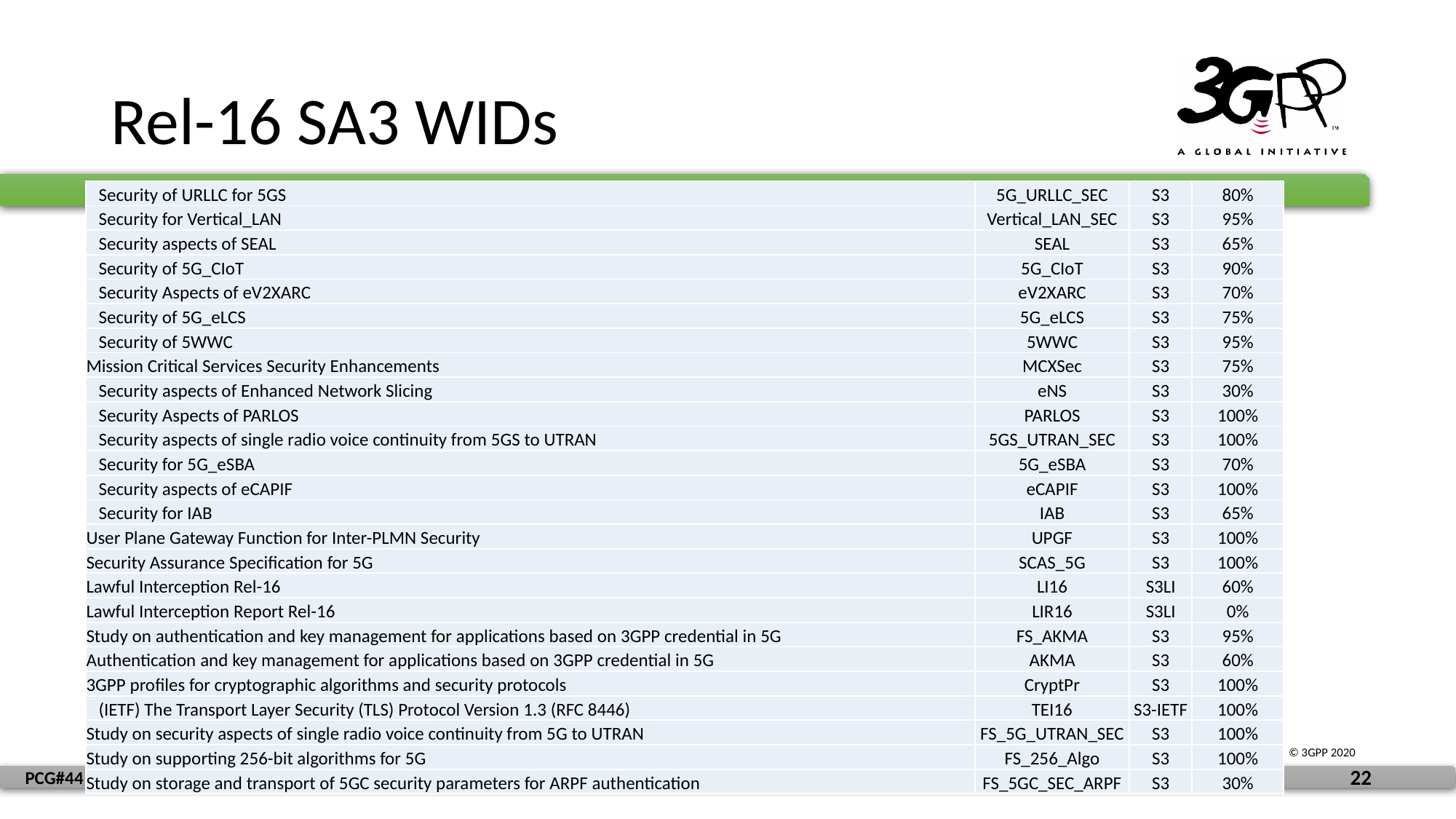

# Rel-16 SA3 WIDs
| Security of URLLC for 5GS | 5G\_URLLC\_SEC | S3 | 80% |
| --- | --- | --- | --- |
| Security for Vertical\_LAN | Vertical\_LAN\_SEC | S3 | 95% |
| Security aspects of SEAL | SEAL | S3 | 65% |
| Security of 5G\_CIoT | 5G\_CIoT | S3 | 90% |
| Security Aspects of eV2XARC | eV2XARC | S3 | 70% |
| Security of 5G\_eLCS | 5G\_eLCS | S3 | 75% |
| Security of 5WWC | 5WWC | S3 | 95% |
| Mission Critical Services Security Enhancements | MCXSec | S3 | 75% |
| Security aspects of Enhanced Network Slicing | eNS | S3 | 30% |
| Security Aspects of PARLOS | PARLOS | S3 | 100% |
| Security aspects of single radio voice continuity from 5GS to UTRAN | 5GS\_UTRAN\_SEC | S3 | 100% |
| Security for 5G\_eSBA | 5G\_eSBA | S3 | 70% |
| Security aspects of eCAPIF | eCAPIF | S3 | 100% |
| Security for IAB | IAB | S3 | 65% |
| User Plane Gateway Function for Inter-PLMN Security | UPGF | S3 | 100% |
| Security Assurance Specification for 5G | SCAS\_5G | S3 | 100% |
| Lawful Interception Rel-16 | LI16 | S3LI | 60% |
| Lawful Interception Report Rel-16 | LIR16 | S3LI | 0% |
| Study on authentication and key management for applications based on 3GPP credential in 5G | FS\_AKMA | S3 | 95% |
| Authentication and key management for applications based on 3GPP credential in 5G | AKMA | S3 | 60% |
| 3GPP profiles for cryptographic algorithms and security protocols | CryptPr | S3 | 100% |
| (IETF) The Transport Layer Security (TLS) Protocol Version 1.3 (RFC 8446) | TEI16 | S3-IETF | 100% |
| Study on security aspects of single radio voice continuity from 5G to UTRAN | FS\_5G\_UTRAN\_SEC | S3 | 100% |
| Study on supporting 256-bit algorithms for 5G | FS\_256\_Algo | S3 | 100% |
| Study on storage and transport of 5GC security parameters for ARPF authentication | FS\_5GC\_SEC\_ARPF | S3 | 30% |